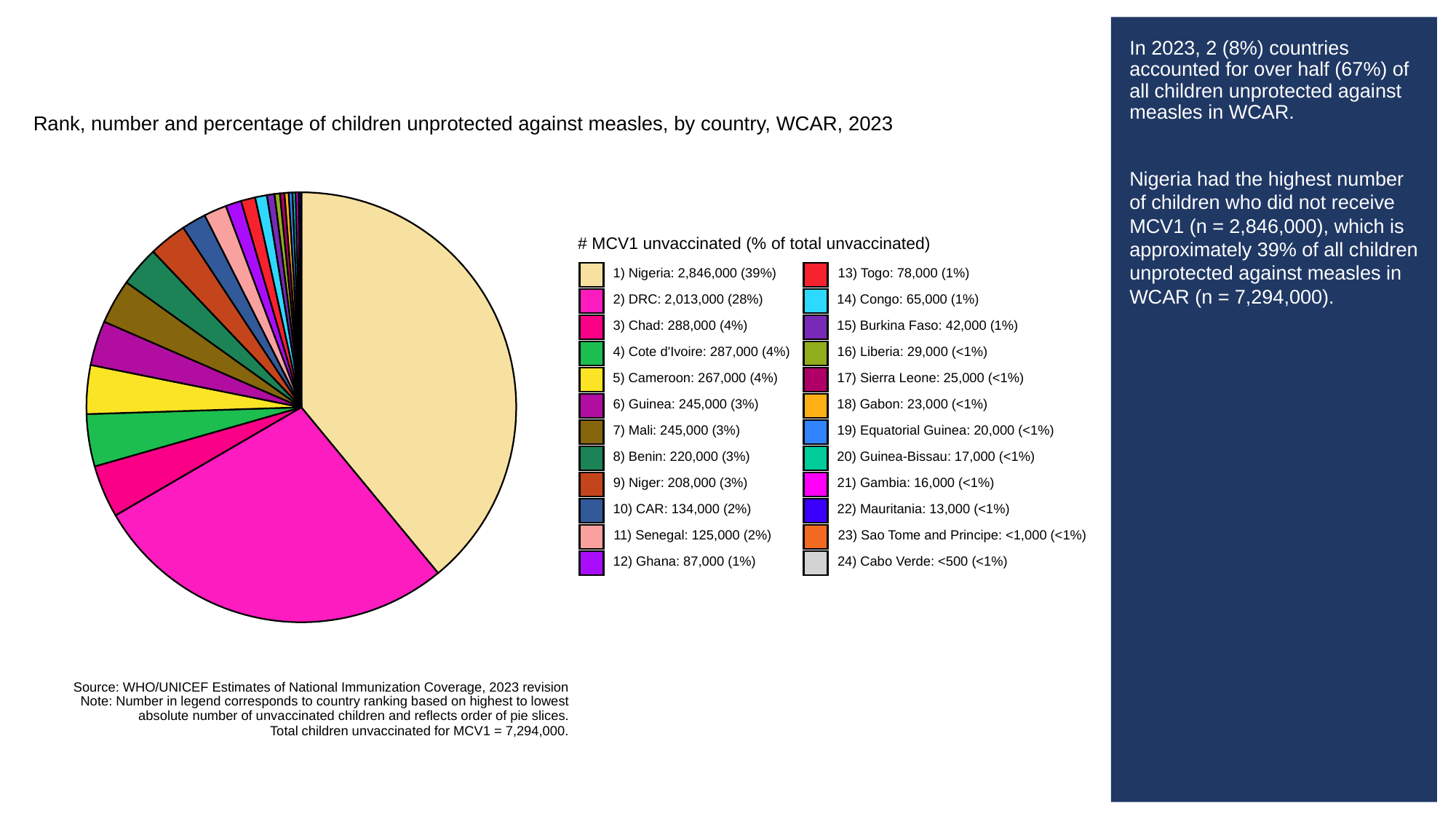

# In 2023, 2 (8%) countries accounted for over half (67%) of all children unprotected against measles in WCAR.

Nigeria had the highest number of children who did not receive MCV1 (n = 2,846,000), which is approximately 39% of all children unprotected against measles in WCAR (n = 7,294,000).

Rank, number and percentage of children unprotected against measles, by country, WCAR, 2023

# MCV1 unvaccinated (% of total unvaccinated)

1) Nigeria: 2,846,000 (39%)
13) Togo: 78,000 (1%)

2) DRC: 2,013,000 (28%)
14) Congo: 65,000 (1%)

3) Chad: 288,000 (4%)
15) Burkina Faso: 42,000 (1%)

4) Cote d'Ivoire: 287,000 (4%)
16) Liberia: 29,000 (<1%)

5) Cameroon: 267,000 (4%)
17) Sierra Leone: 25,000 (<1%)

6) Guinea: 245,000 (3%)
18) Gabon: 23,000 (<1%)

7) Mali: 245,000 (3%)
19) Equatorial Guinea: 20,000 (<1%)

8) Benin: 220,000 (3%)
20) Guinea-Bissau: 17,000 (<1%)

9) Niger: 208,000 (3%)
21) Gambia: 16,000 (<1%)

10) CAR: 134,000 (2%)
22) Mauritania: 13,000 (<1%)

11) Senegal: 125,000 (2%)
23) Sao Tome and Principe: <1,000 (<1%)

12) Ghana: 87,000 (1%)
24) Cabo Verde: <500 (<1%)
Source: WHO/UNICEF Estimates of National Immunization Coverage, 2023 revision
Note: Number in legend corresponds to country ranking based on highest to lowest
absolute number of unvaccinated children and reflects order of pie slices.
Total children unvaccinated for MCV1 = 7,294,000.